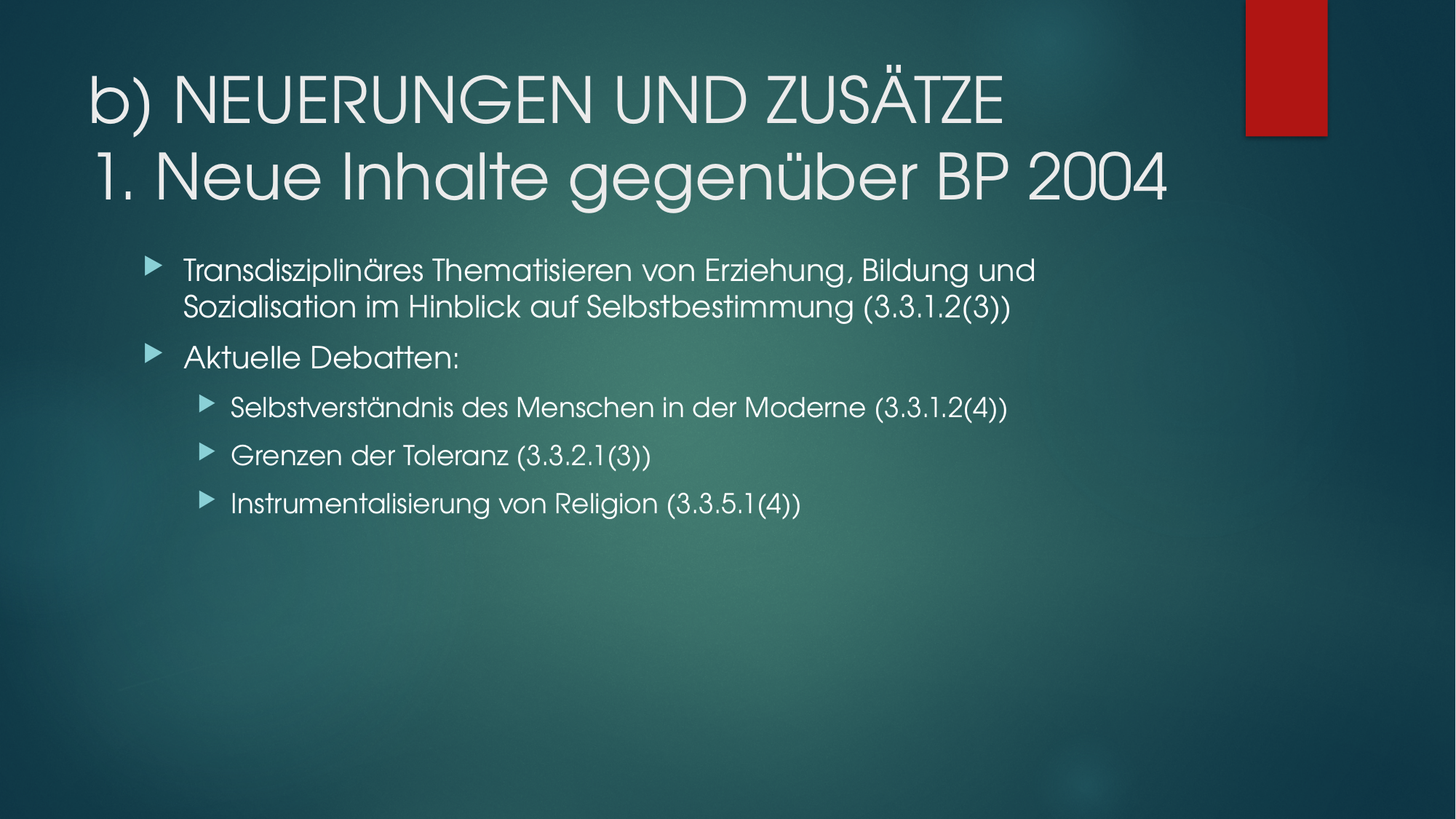

# b) NEUERUNGEN UND ZUSÄTZE 1. Neue Inhalte gegenüber BP 2004
Transdisziplinäres Thematisieren von Erziehung, Bildung und Sozialisation im Hinblick auf Selbstbestimmung (3.3.1.2(3))
Aktuelle Debatten:
Selbstverständnis des Menschen in der Moderne (3.3.1.2(4))
Grenzen der Toleranz (3.3.2.1(3))
Instrumentalisierung von Religion (3.3.5.1(4))